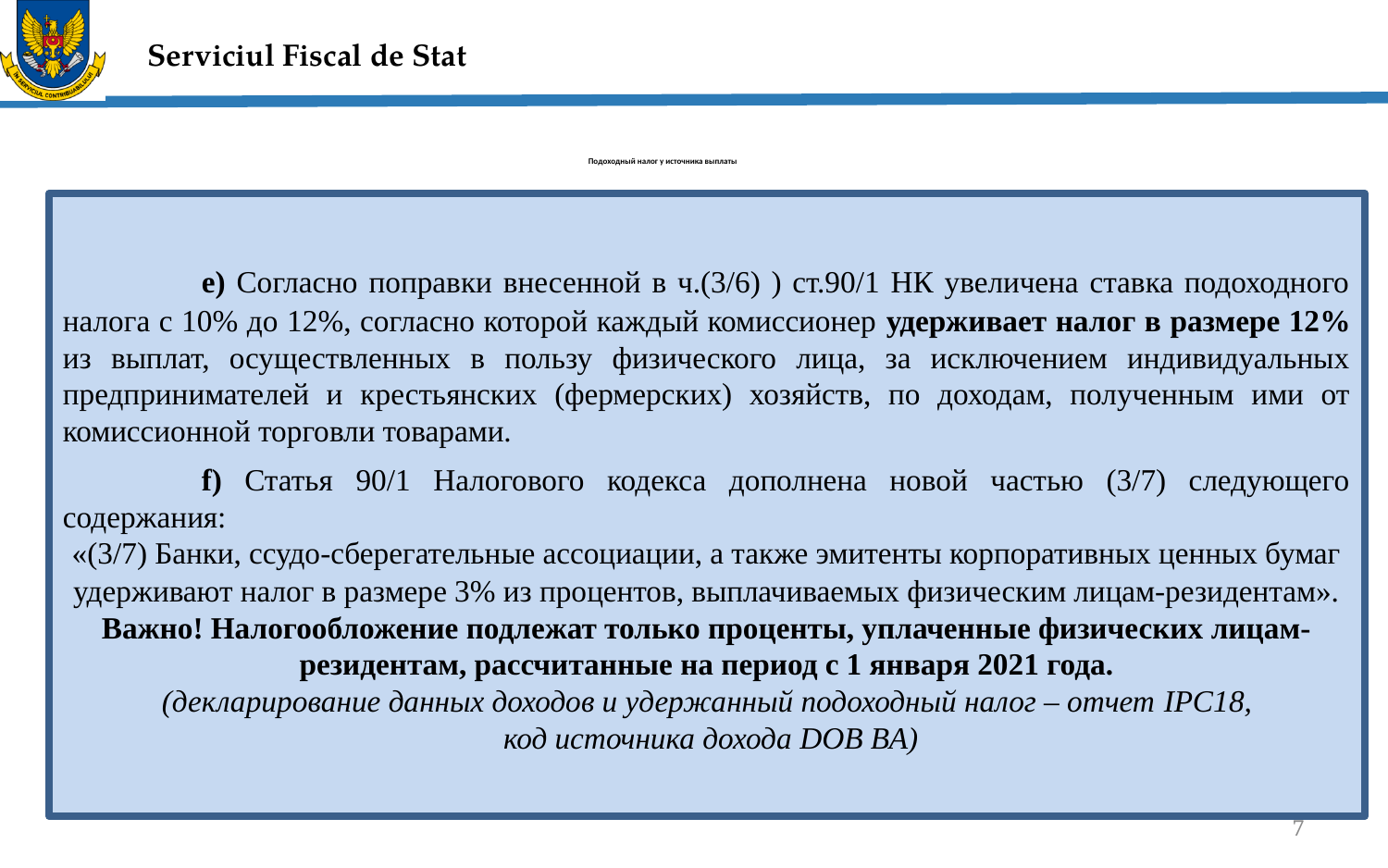

# Подоходный налог у источника выплаты
	e) Согласно поправки внесенной в ч.(3/6) ) ст.90/1 НК увеличена ставка подоходного налога с 10% до 12%, согласно которой каждый комиссионер удерживает налог в размере 12% из выплат, осуществленных в пользу физического лица, за исключением индивидуальных предпринимателей и крестьянских (фермерских) хозяйств, по доходам, полученным ими от комиссионной торговли товарами.

	f) Статья 90/1 Налогового кодекса дополнена новой частью (3/7) следующего содержания:
«(3/7) Банки, ссудо-сберегательные ассоциации, а также эмитенты корпоративных ценных бумаг удерживают налог в размере 3% из процентов, выплачиваемых физическим лицам-резидентам».
Важно! Налогообложение подлежат только проценты, уплаченные физических лицам-резидентам, рассчитанные на период с 1 января 2021 года.
(декларирование данных доходов и удержанный подоходный налог – отчет IPC18,
 код источника дохода DOB BA)
7